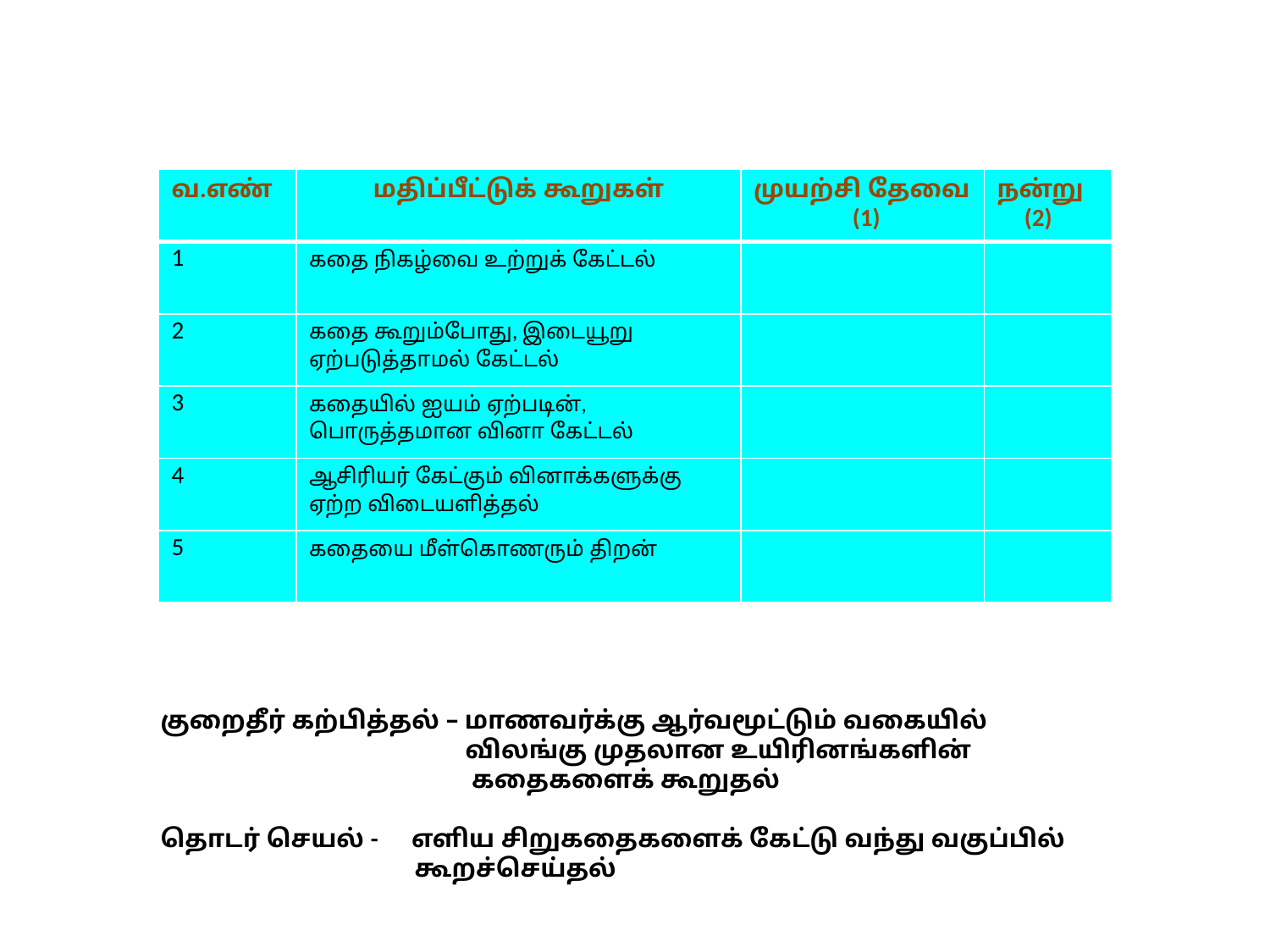

| வ.எண் | மதிப்பீட்டுக் கூறுகள் | முயற்சி தேவை (1) | நன்று (2) |
| --- | --- | --- | --- |
| 1 | கதை நிகழ்வை உற்றுக் கேட்டல் |  |  |
| 2 | கதை கூறும்போது, இடையூறு ஏற்படுத்தாமல் கேட்டல் |  |  |
| 3 | கதையில் ஐயம் ஏற்படின், பொருத்தமான வினா கேட்டல் |  |  |
| 4 | ஆசிரியர் கேட்கும் வினாக்களுக்கு ஏற்ற விடையளித்தல் |  |  |
| 5 | கதையை மீள்கொணரும் திறன் |  |  |
குறைதீர் கற்பித்தல் – மாணவர்க்கு ஆர்வமூட்டும் வகையில் 			        விலங்கு முதலான உயிரினங்களின் 			         கதைகளைக் கூறுதல்

தொடர் செயல் -      எளிய சிறுகதைகளைக் கேட்டு வந்து வகுப்பில் 		கூறச்செய்தல்